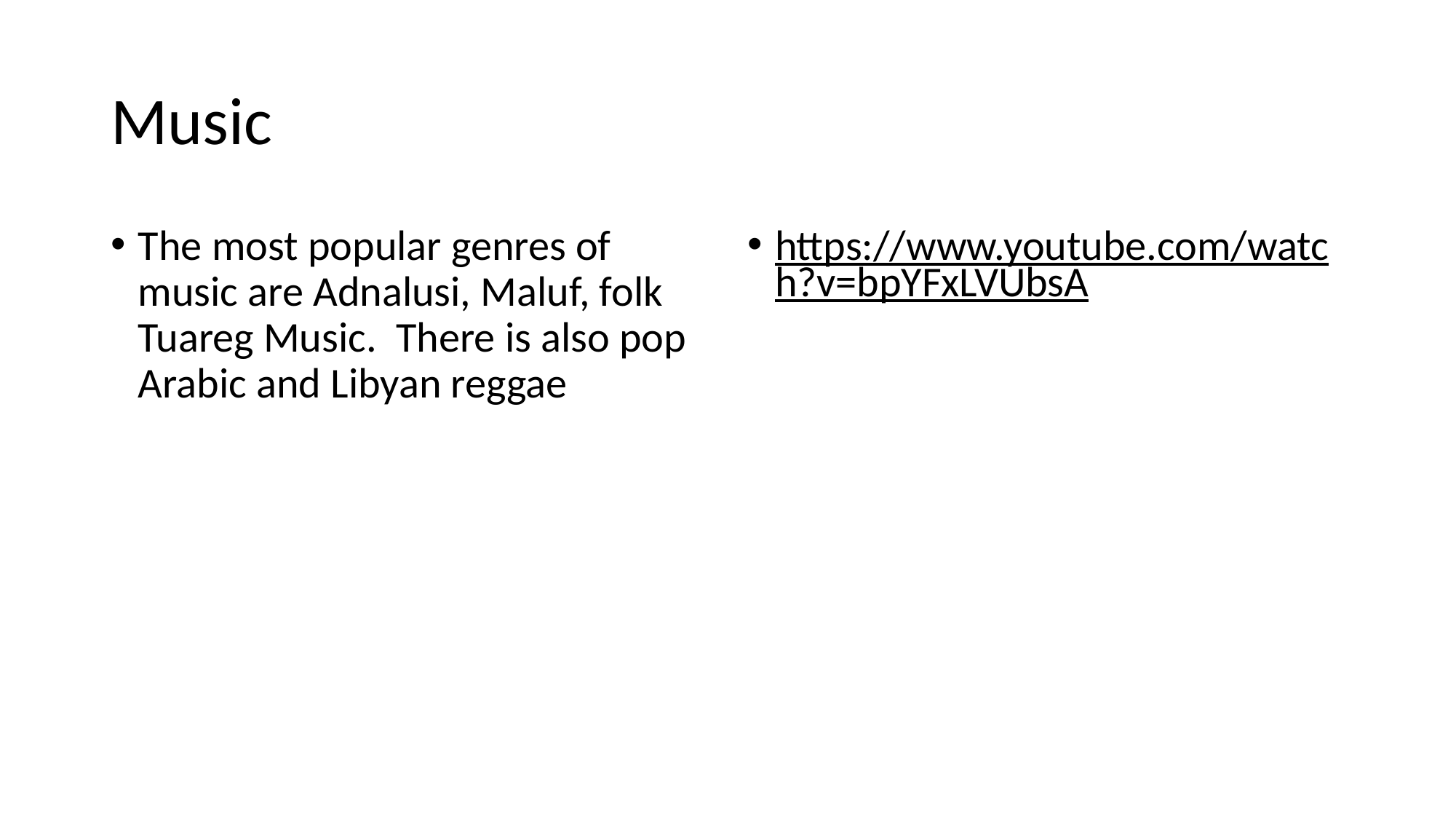

# Music
The most popular genres of music are Adnalusi, Maluf, folk Tuareg Music.  There is also pop Arabic and Libyan reggae
https://www.youtube.com/watch?v=bpYFxLVUbsA